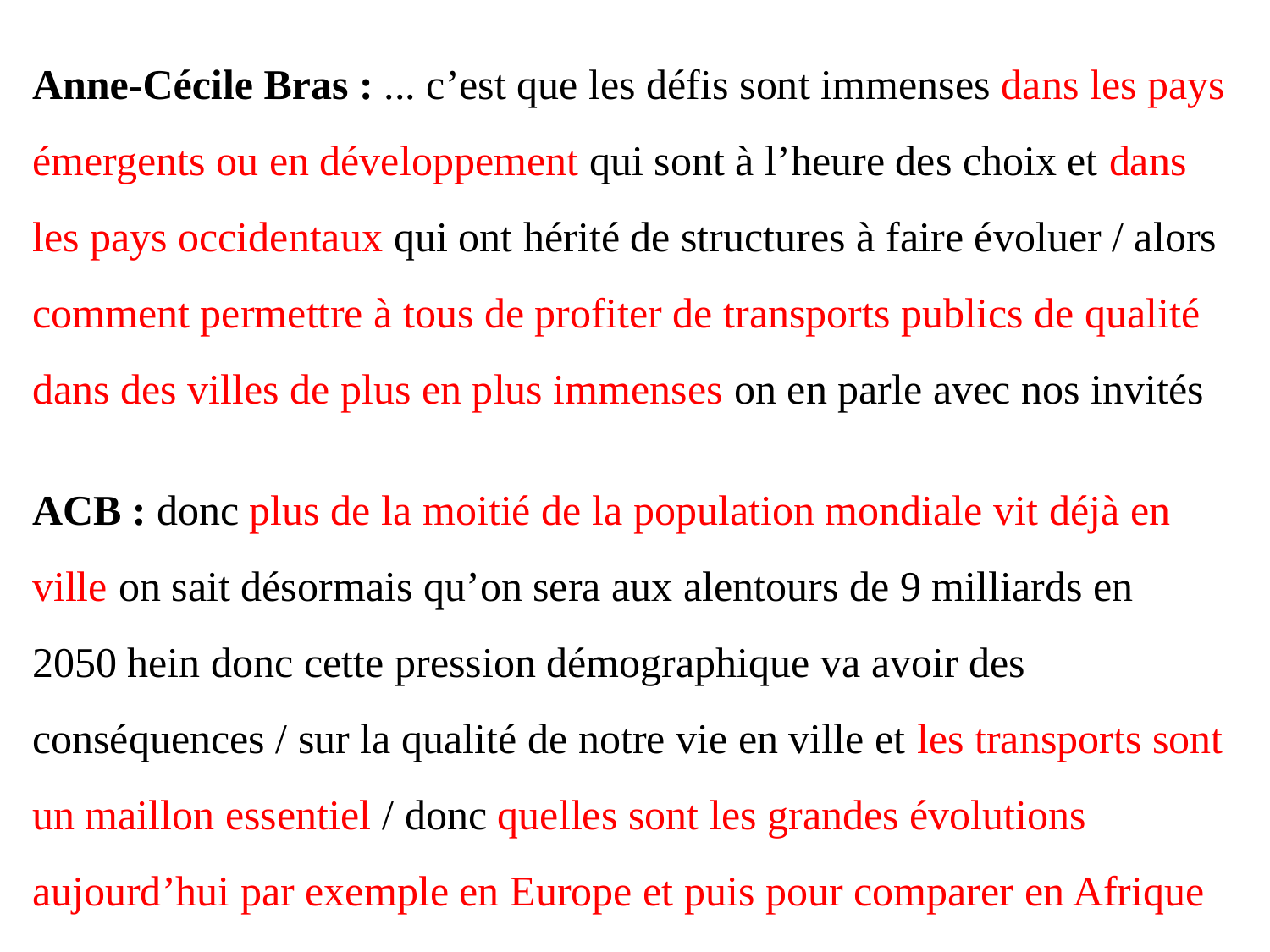

Аnne-Cécile Bras : ... c’est que les défis sont immenses dans les pays émergents ou en développement qui sont à l’heure des choix et dans les pays occidentaux qui ont hérité de structures à faire évoluer / alors comment permettre à tous de profiter de transports publics de qualité dans des villes de plus en plus immenses on en parle avec nos invités

ACB : donc plus de la moitié de la population mondiale vit déjà en ville on sait désormais qu’on sera aux alentours de 9 milliards en 2050 hein donc cette pression démographique va avoir des conséquences / sur la qualité de notre vie en ville et les transports sont un maillon essentiel / donc quelles sont les grandes évolutions aujourd’hui par exemple en Europe et puis pour comparer en Afrique